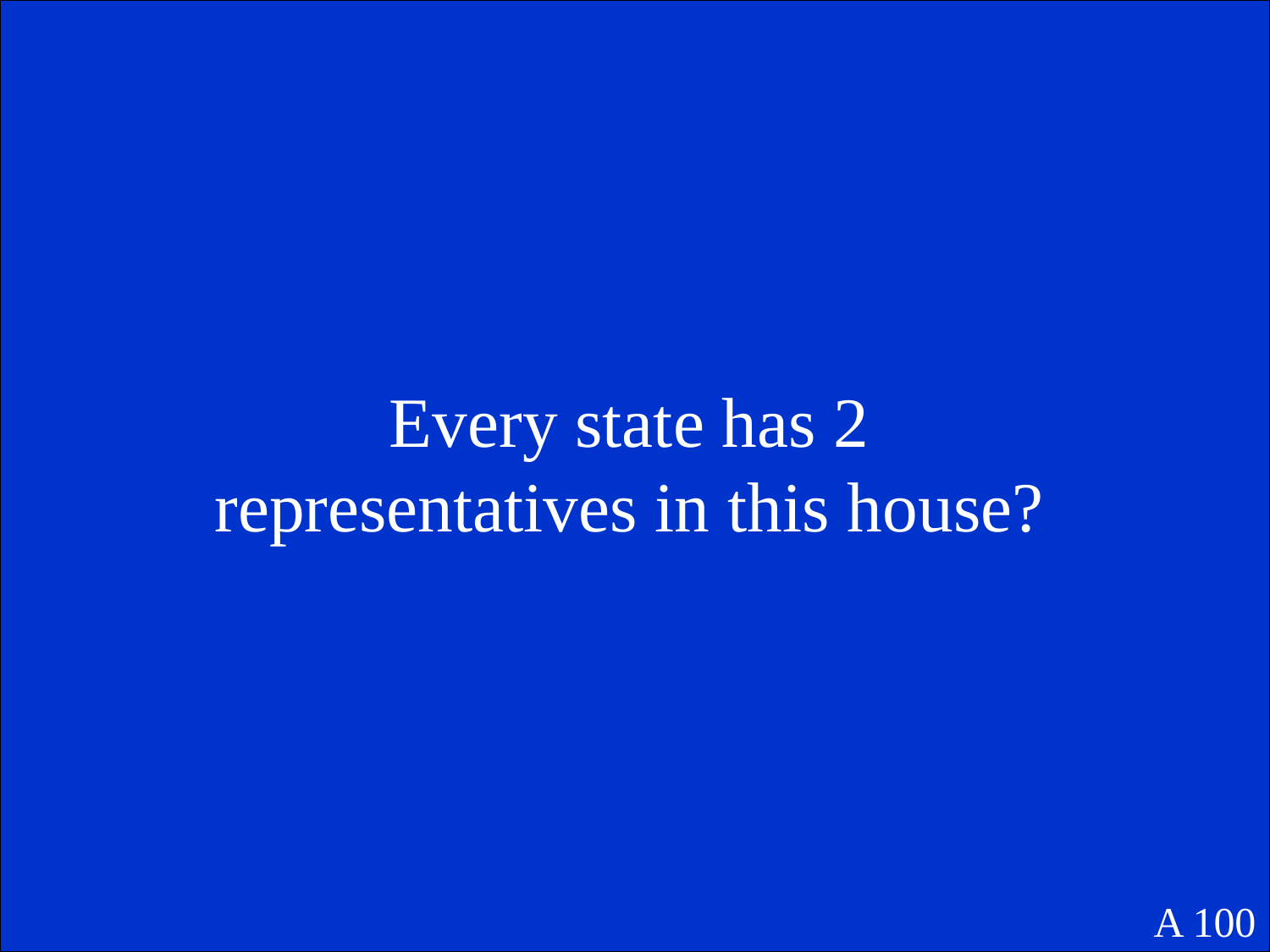

Every state has 2 representatives in this house?
A 100